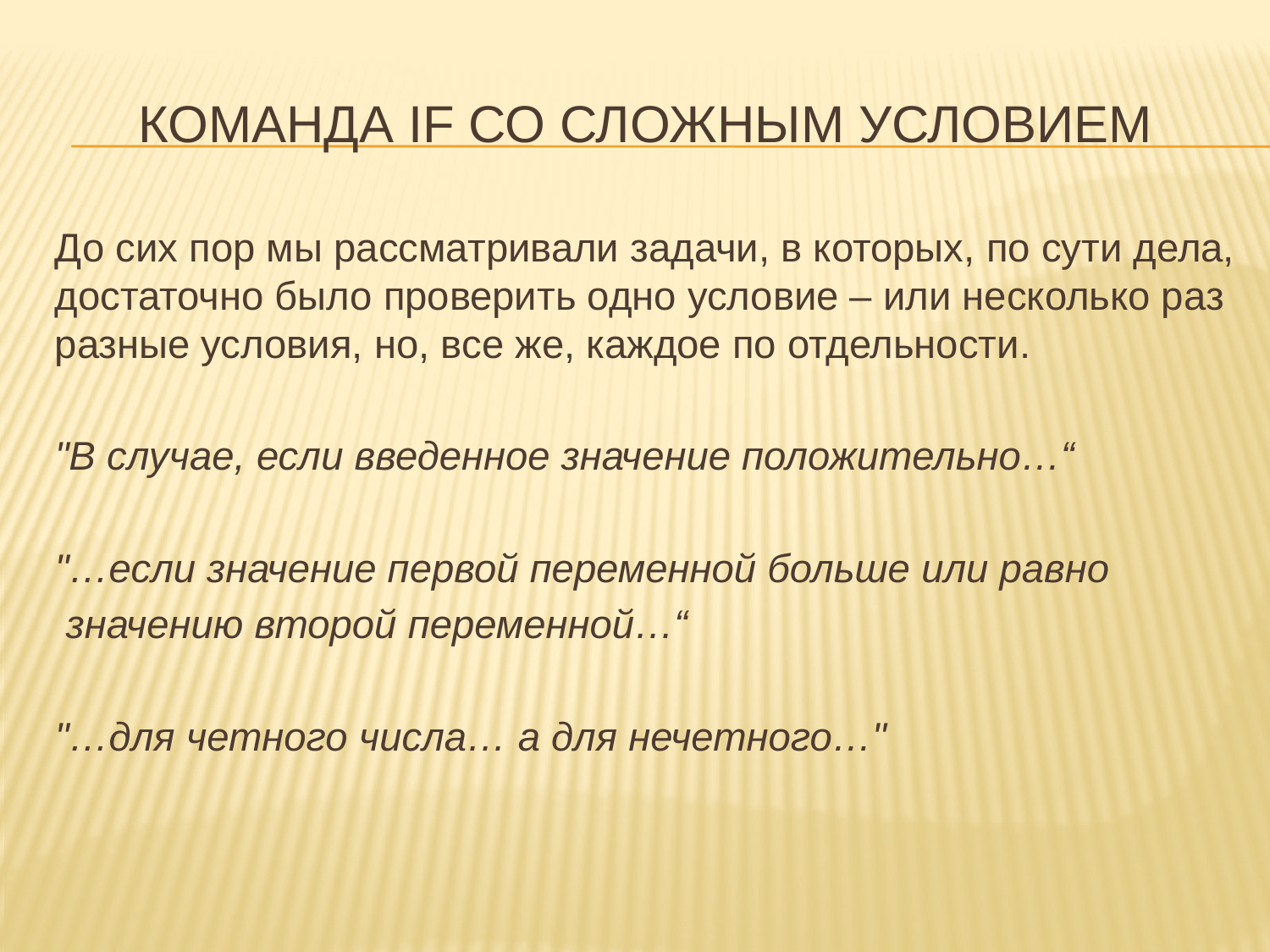

# Команда if со сложным условием
До сих пор мы рассматривали задачи, в которых, по сути дела, достаточно было проверить одно условие – или несколько раз разные условия, но, все же, каждое по отдельности.

"В случае, если введенное значение положительно…“

"…если значение первой переменной больше или равно
 значению второй переменной…“

"…для четного числа… а для нечетного…"